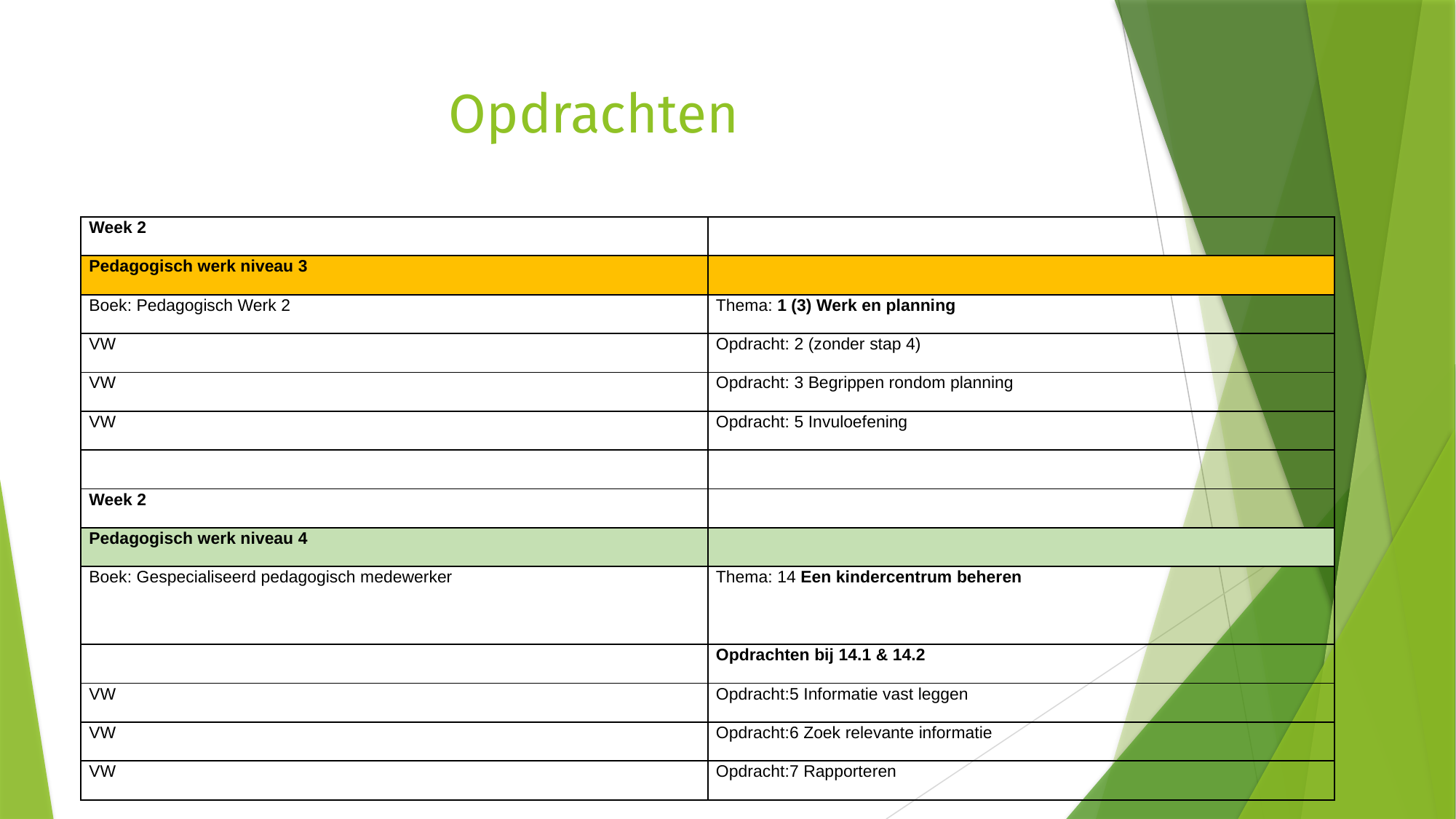

# Opdrachten
| Week 2 |  |
| --- | --- |
| Pedagogisch werk niveau 3 |  |
| Boek: Pedagogisch Werk 2 | Thema: 1 (3) Werk en planning |
| VW | Opdracht: 2 (zonder stap 4) |
| VW | Opdracht: 3 Begrippen rondom planning |
| VW | Opdracht: 5 Invuloefening |
|  |  |
| Week 2 |  |
| Pedagogisch werk niveau 4 |  |
| Boek: Gespecialiseerd pedagogisch medewerker | Thema: 14 Een kindercentrum beheren |
|  | Opdrachten bij 14.1 & 14.2 |
| VW | Opdracht:5 Informatie vast leggen |
| VW | Opdracht:6 Zoek relevante informatie |
| VW | Opdracht:7 Rapporteren |